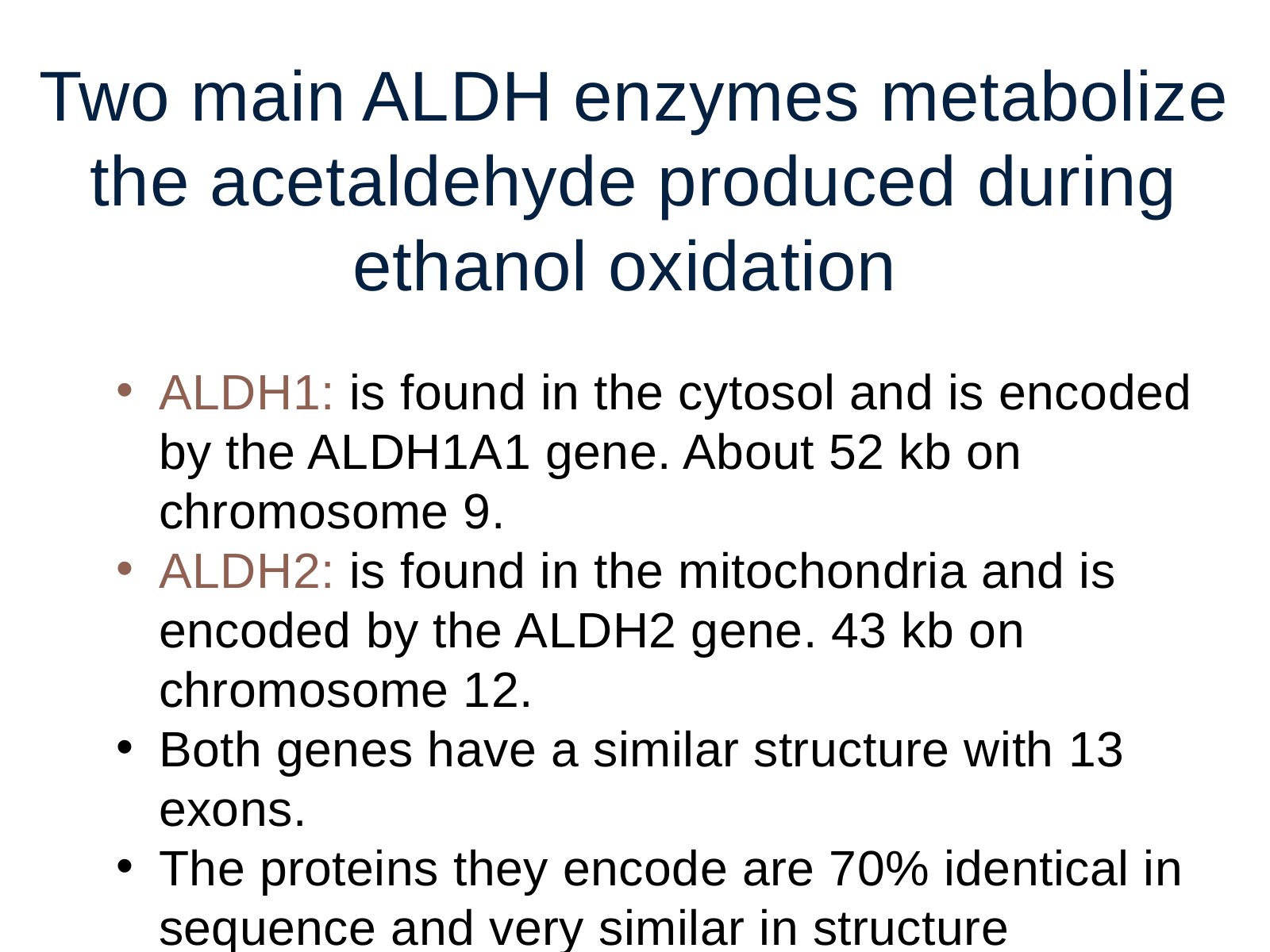

Two main ALDH enzymes metabolize the acetaldehyde produced during ethanol oxidation
ALDH1: is found in the cytosol and is encoded by the ALDH1A1 gene. About 52 kb on chromosome 9.
ALDH2: is found in the mitochondria and is encoded by the ALDH2 gene. 43 kb on chromosome 12.
Both genes have a similar structure with 13 exons.
The proteins they encode are 70% identical in sequence and very similar in structure